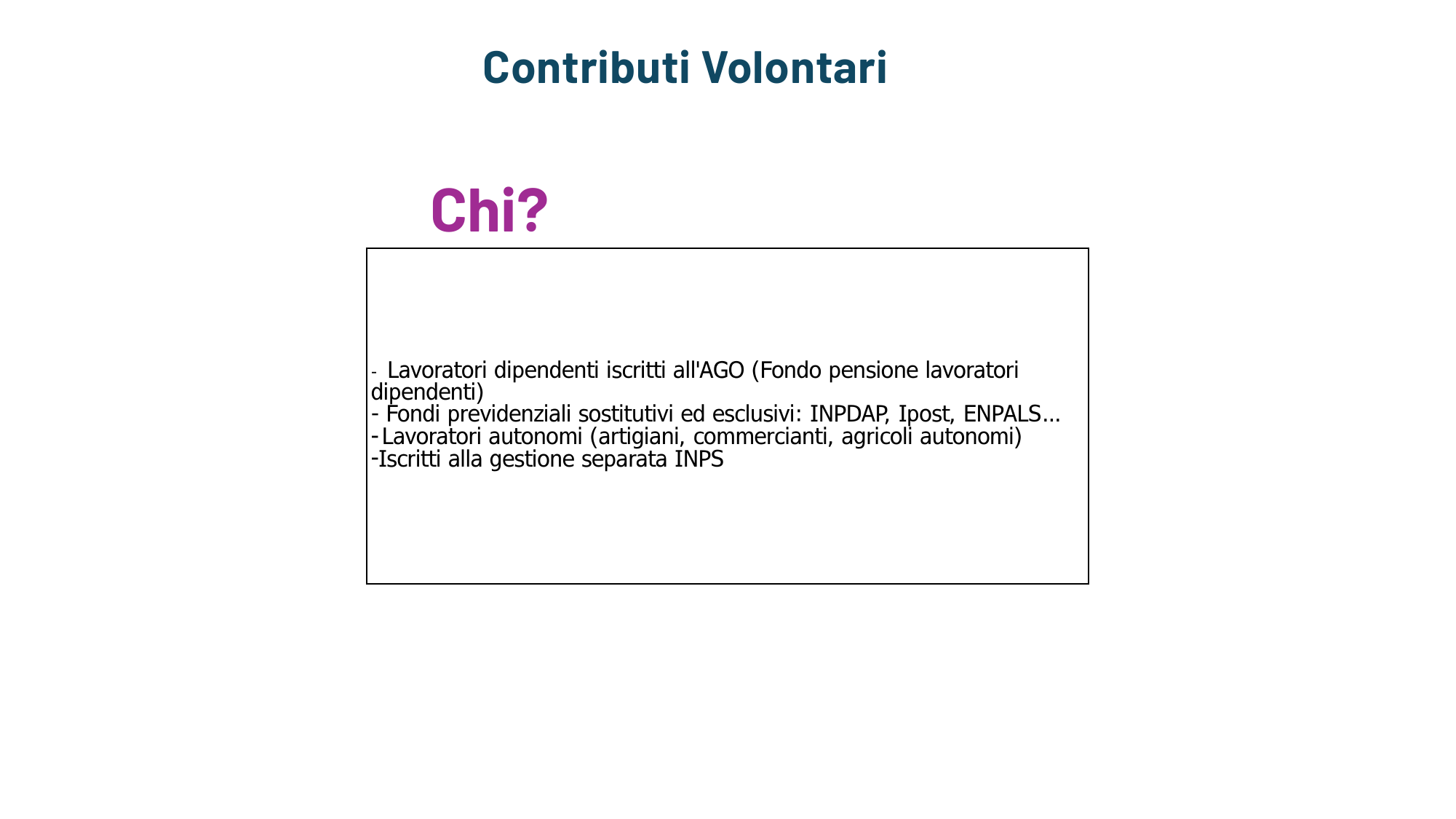

Contributi Volontari
Chi?
| - Lavoratori dipendenti iscritti all'AGO (Fondo pensione lavoratori dipendenti) - Fondi previdenziali sostitutivi ed esclusivi: INPDAP, Ipost, ENPALS… Lavoratori autonomi (artigiani, commercianti, agricoli autonomi) Iscritti alla gestione separata INPS |
| --- |